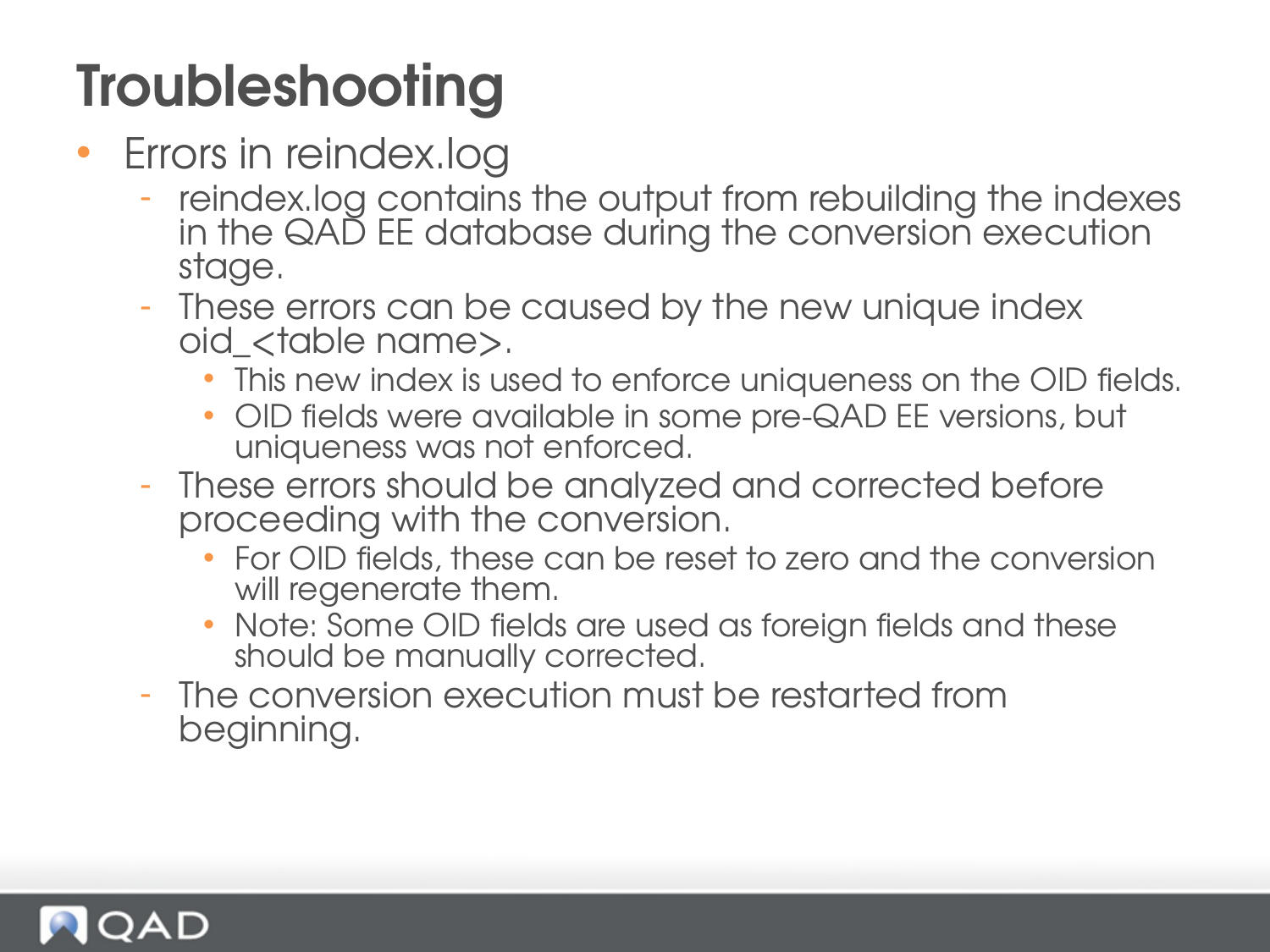

# Troubleshooting
Errors in reindex.log
reindex.log contains the output from rebuilding the indexes in the QAD EE database during the conversion execution stage.
These errors can be caused by the new unique index oid_<table name>.
This new index is used to enforce uniqueness on the OID fields.
OID fields were available in some pre-QAD EE versions, but uniqueness was not enforced.
These errors should be analyzed and corrected before proceeding with the conversion.
For OID fields, these can be reset to zero and the conversion will regenerate them.
Note: Some OID fields are used as foreign fields and these should be manually corrected.
The conversion execution must be restarted from beginning.